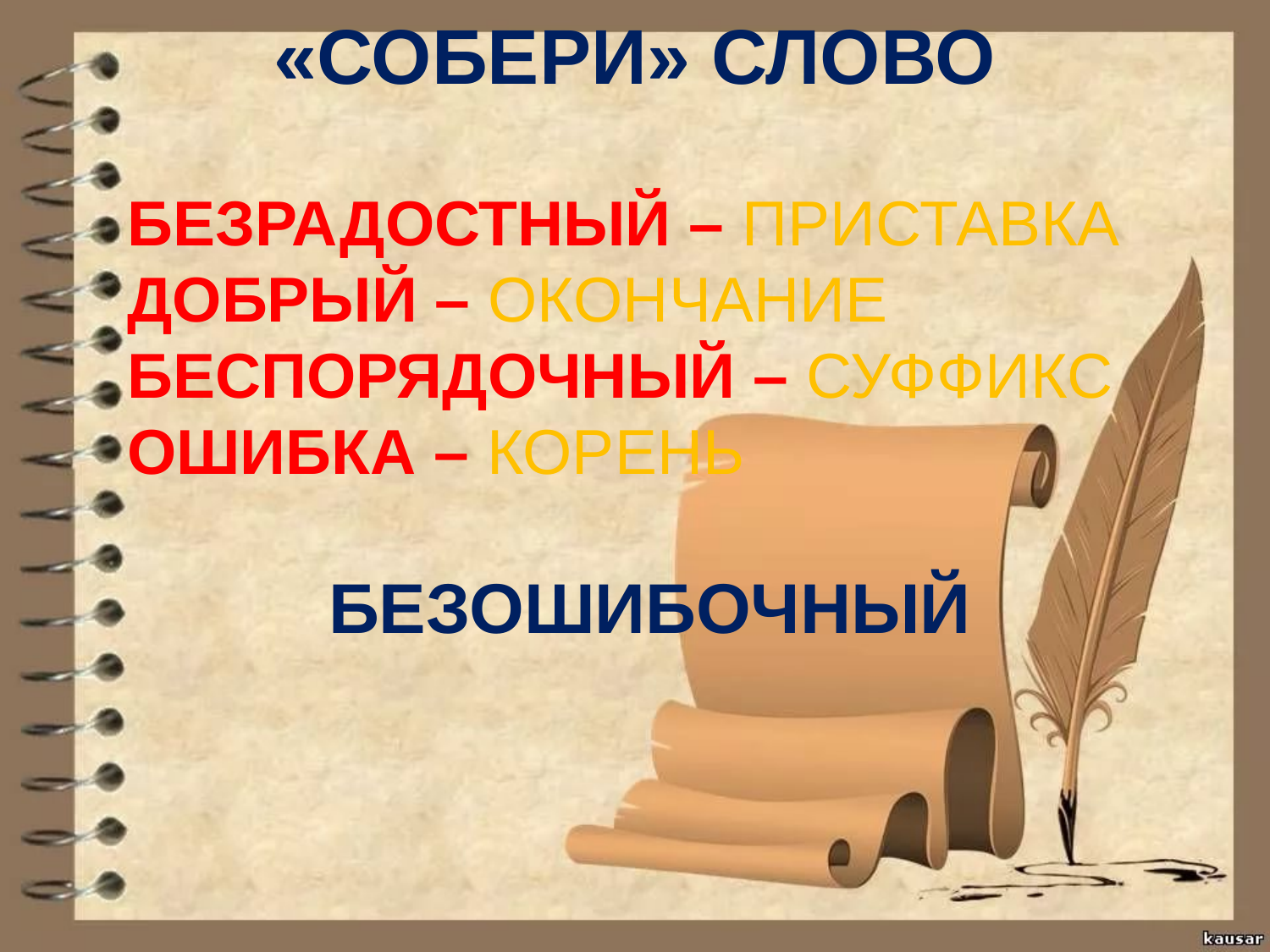

# «СОБЕРИ» СЛОВО

БЕЗРАДОСТНЫЙ – ПРИСТАВКА
ДОБРЫЙ – ОКОНЧАНИЕ
БЕСПОРЯДОЧНЫЙ – СУФФИКС
ОШИБКА – КОРЕНЬ

БЕЗОШИБОЧНЫЙ